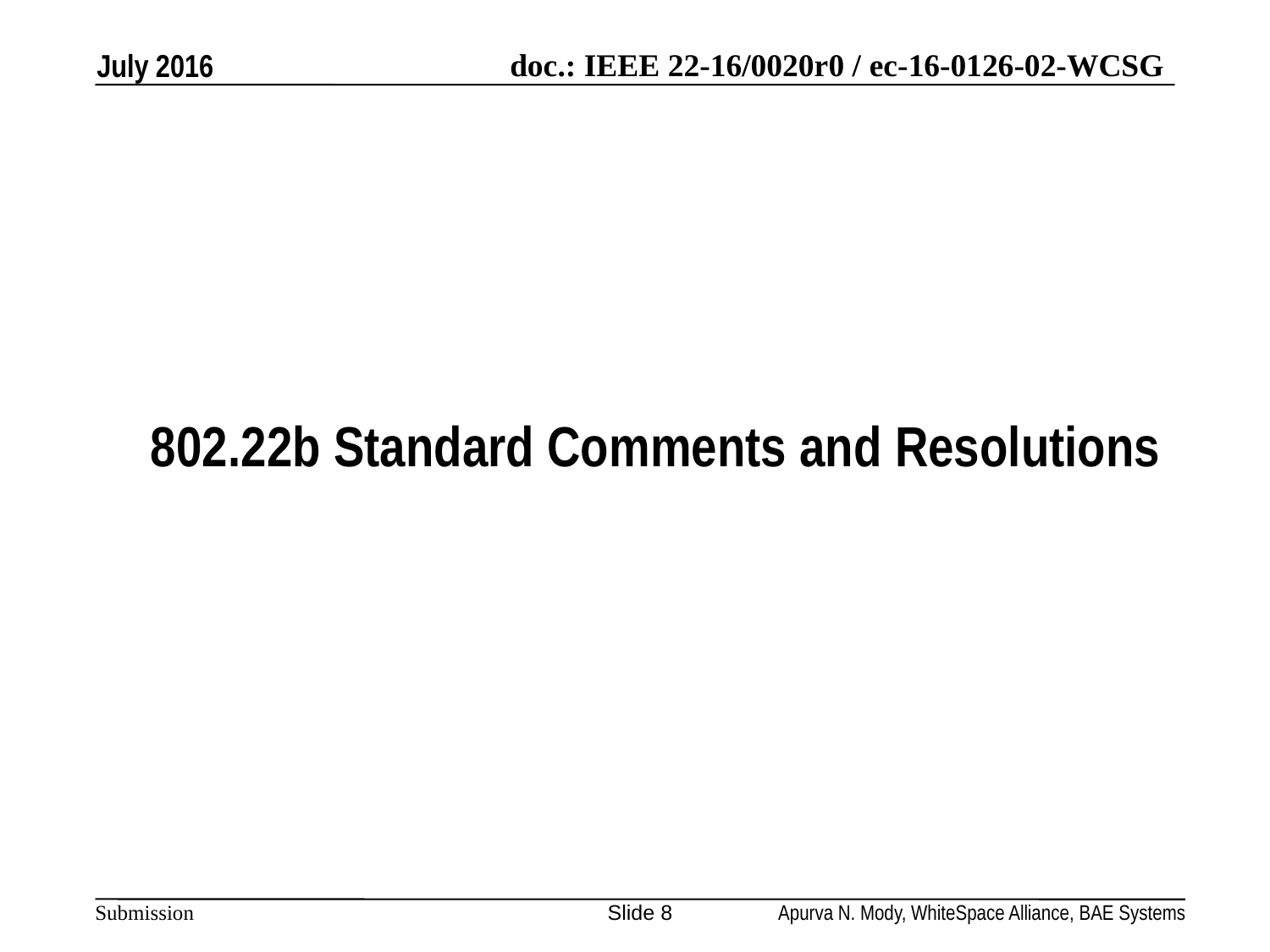

July 2016
# 802.22b Standard Comments and Resolutions
Slide 8
Apurva N. Mody, WhiteSpace Alliance, BAE Systems